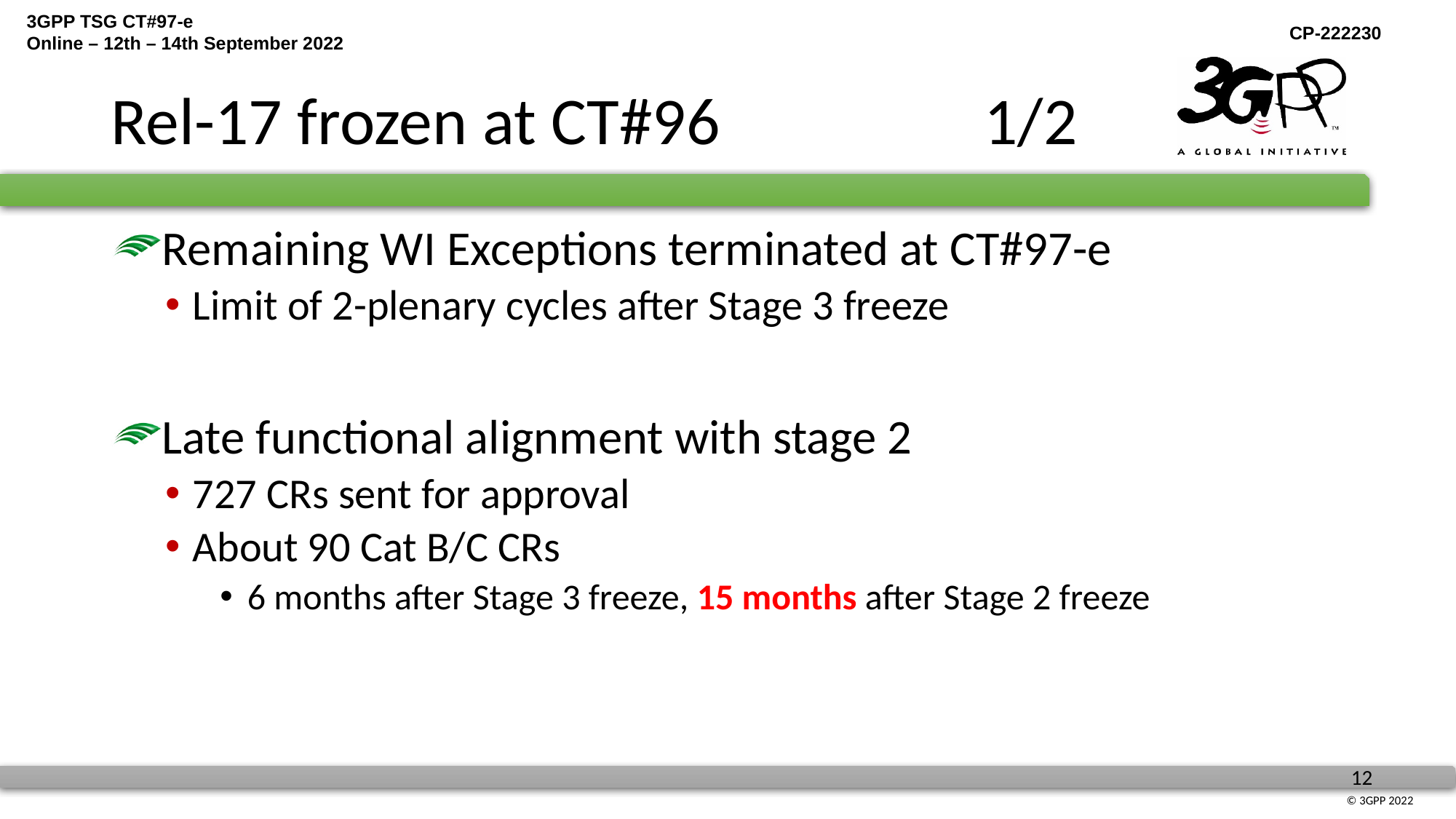

# Rel-17 frozen at CT#96			1/2
Remaining WI Exceptions terminated at CT#97-e
Limit of 2-plenary cycles after Stage 3 freeze

Late functional alignment with stage 2
727 CRs sent for approval
About 90 Cat B/C CRs
6 months after Stage 3 freeze, 15 months after Stage 2 freeze